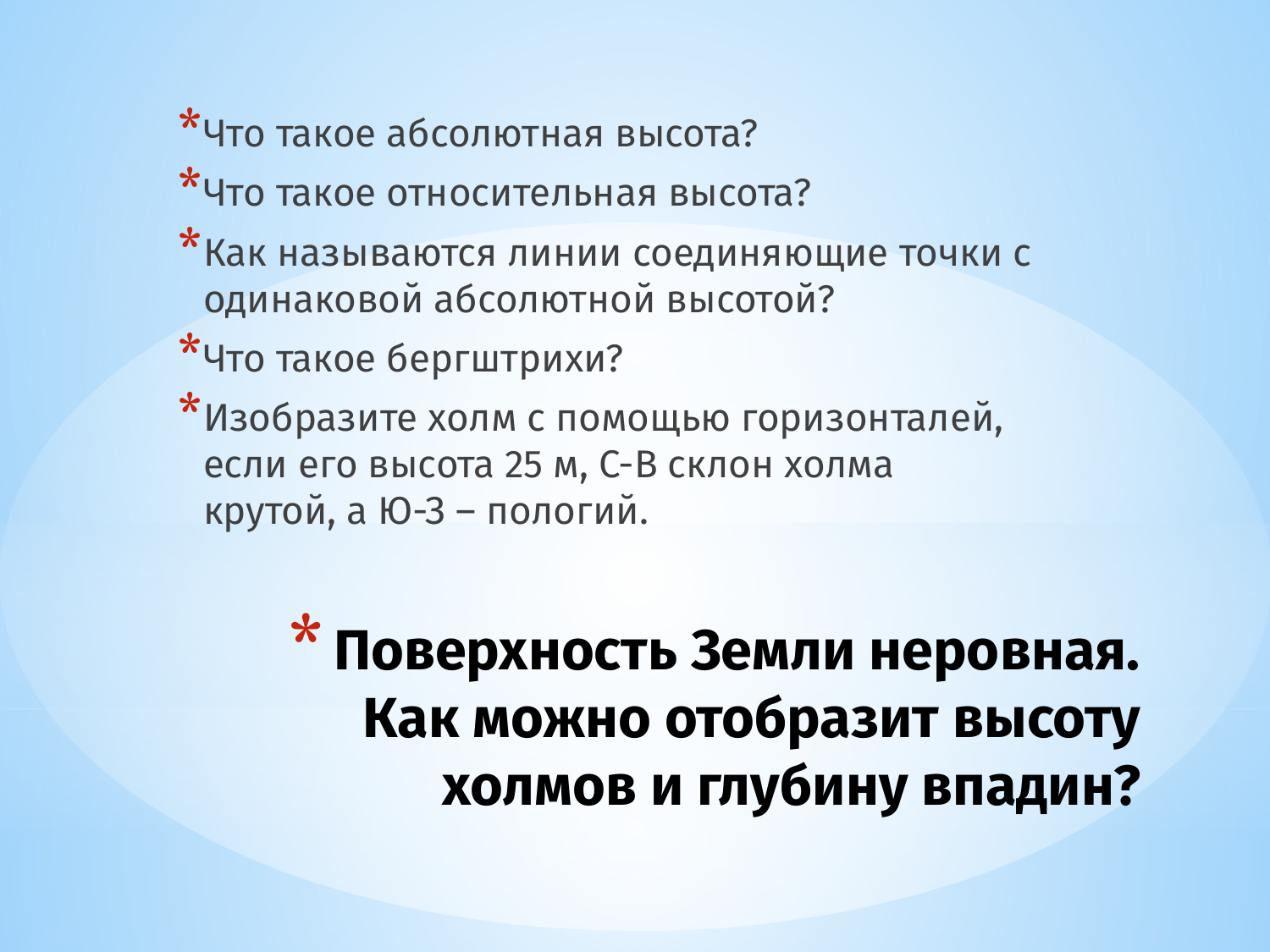

Что такое абсолютная высота?
Что такое относительная высота?
Как называются линии соединяющие точки с одинаковой абсолютной высотой?
Что такое бергштрихи?
Изобразите холм с помощью горизонталей, если его высота 25 м, С-В склон холма крутой, а Ю-З – пологий.
# Поверхность Земли неровная. Как можно отобразит высоту холмов и глубину впадин?